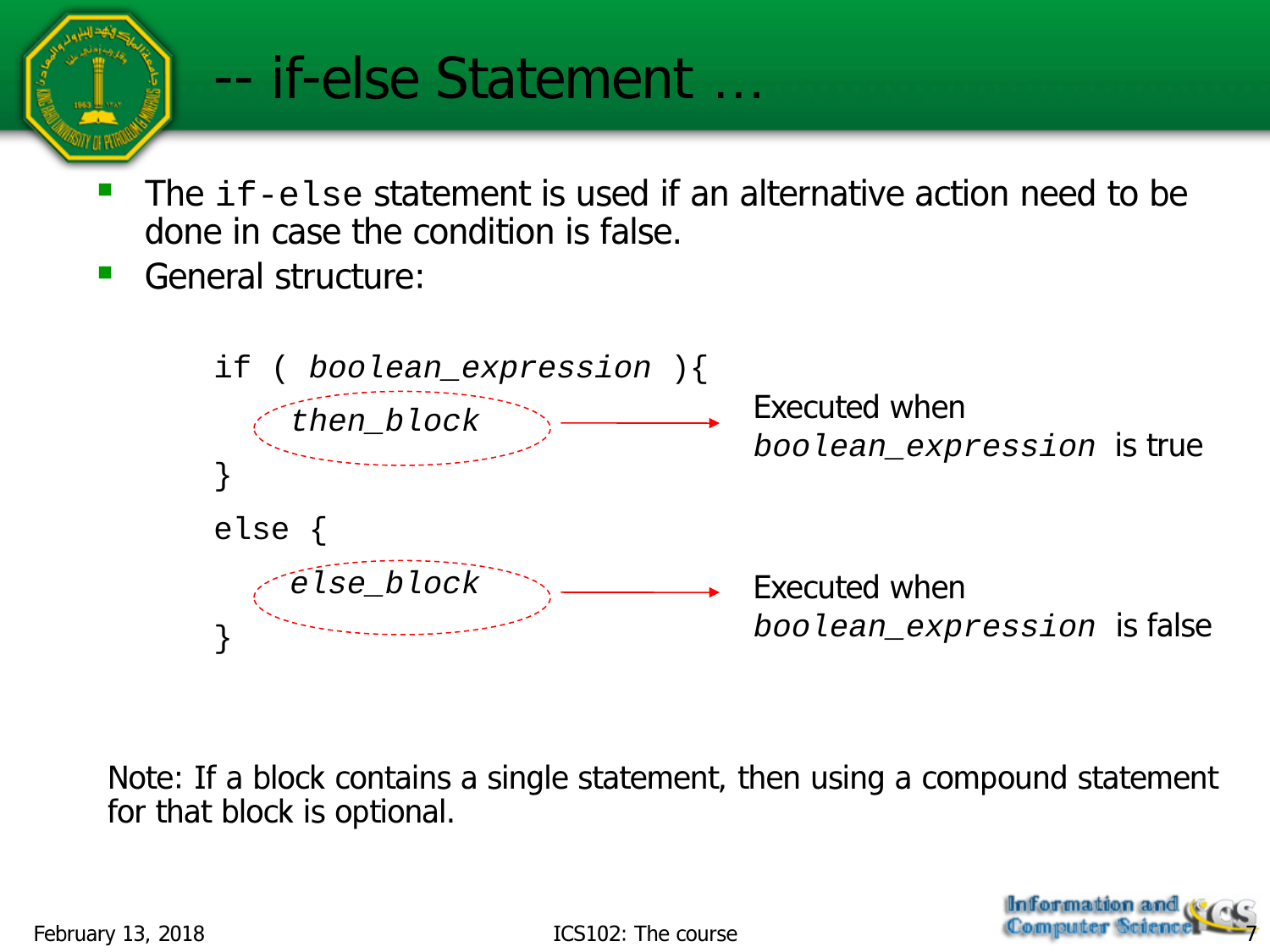

-- if-else Statement …
The if-else statement is used if an alternative action need to be done in case the condition is false.
General structure:

if ( boolean_expression ){
    then_block
}
else {
    else_block
}
Executed when boolean_expression is true

Executed when boolean_expression  is false

Note: If a block contains a single statement, then using a compound statement for that block is optional.
February 13, 2018
ICS102: The course
7